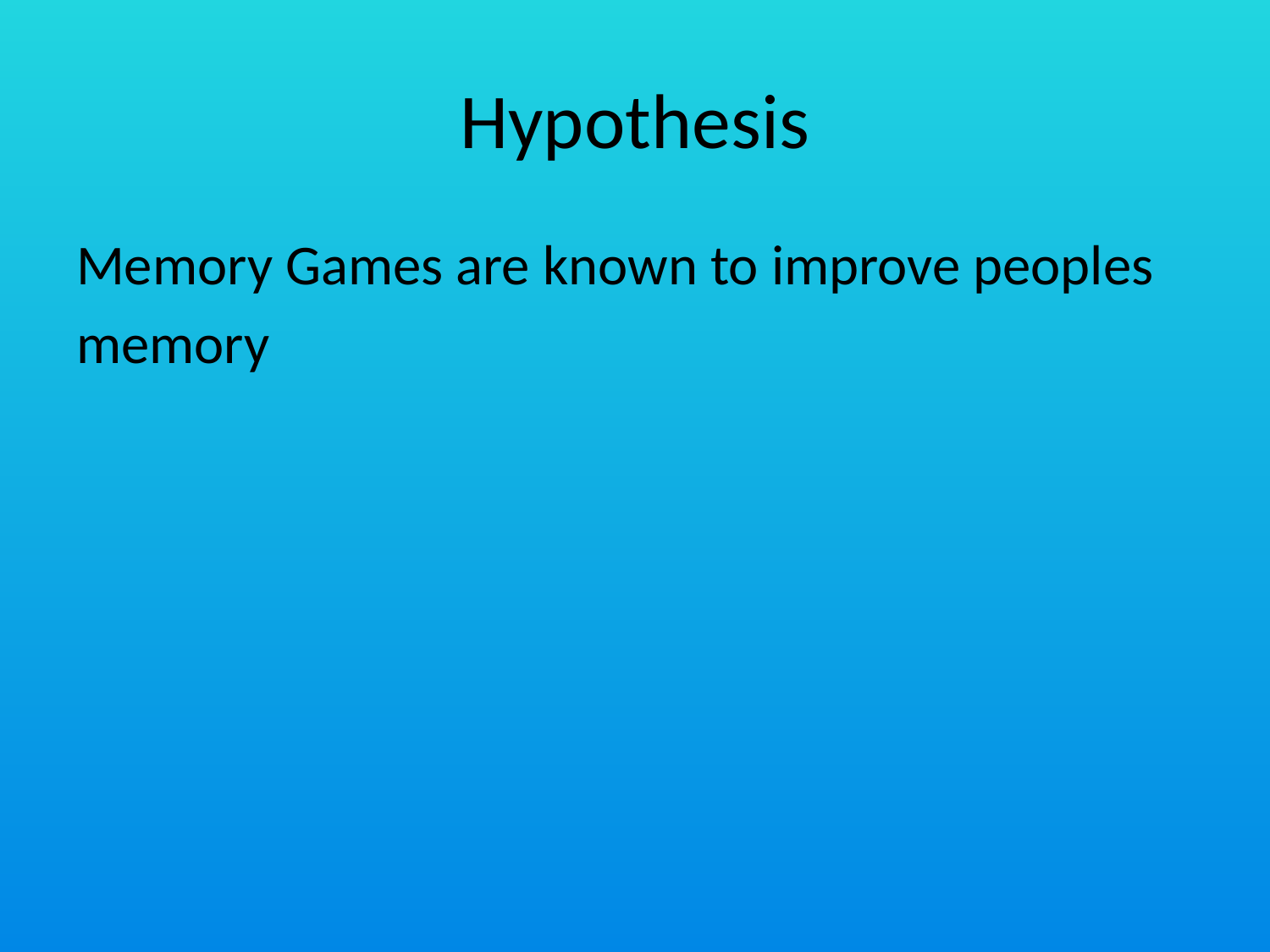

# Hypothesis
Memory Games are known to improve peoples
memory